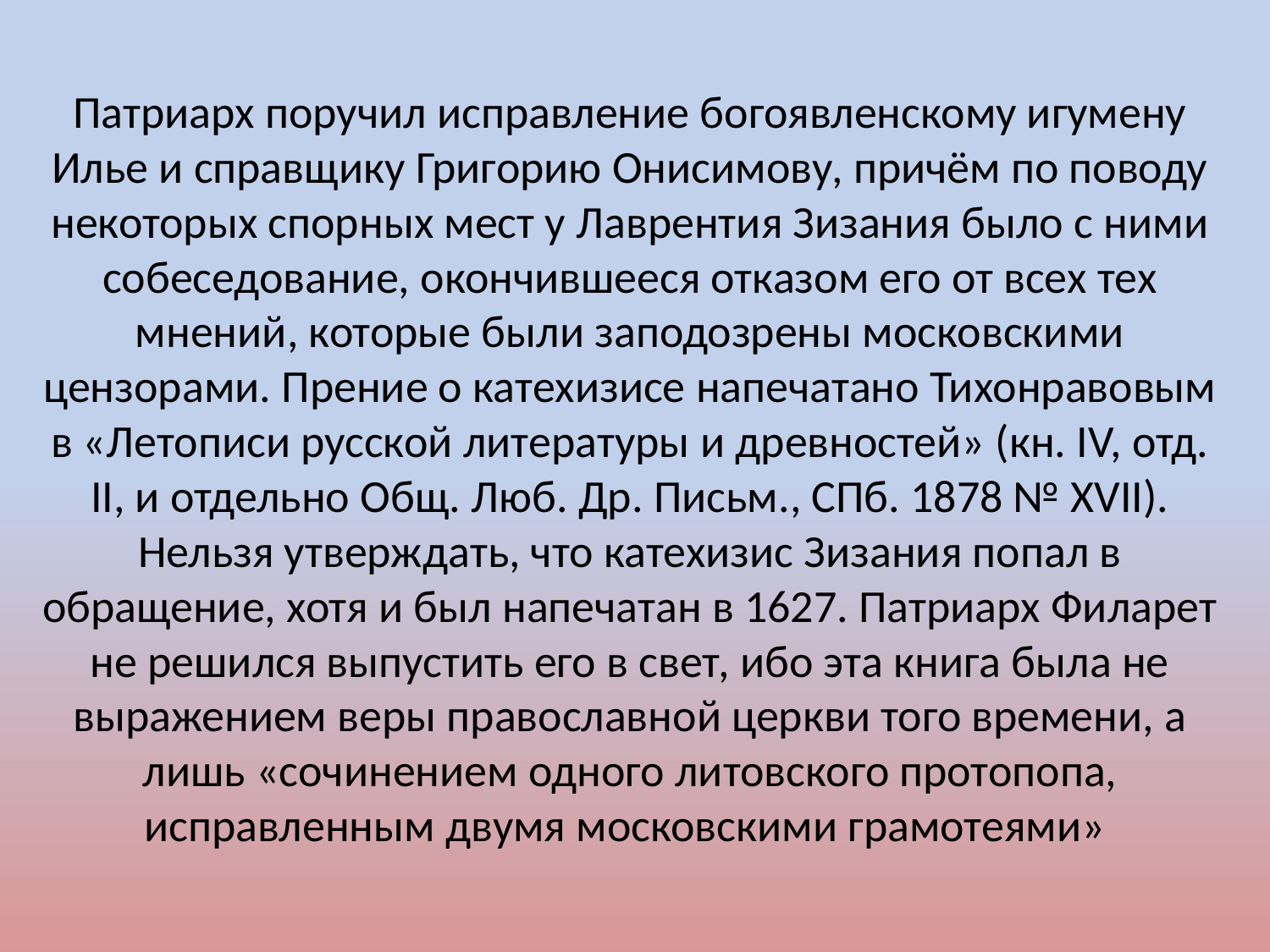

Патриарх поручил исправление богоявленскому игумену Илье и справщику Григорию Онисимову, причём по поводу некоторых спорных мест у Лаврентия Зизания было с ними собеседование, окончившееся отказом его от всех тех мнений, которые были заподозрены московскими цензорами. Прение о катехизисе напечатано Тихонравовым в «Летописи русской литературы и древностей» (кн. IV, отд. II, и отдельно Общ. Люб. Др. Письм., СПб. 1878 № XVII). Нельзя утверждать, что катехизис Зизания попал в обращение, хотя и был напечатан в 1627. Патриарх Филарет не решился выпустить его в свет, ибо эта книга была не выражением веры православной церкви того времени, а лишь «сочинением одного литовского протопопа, исправленным двумя московскими грамотеями»

#